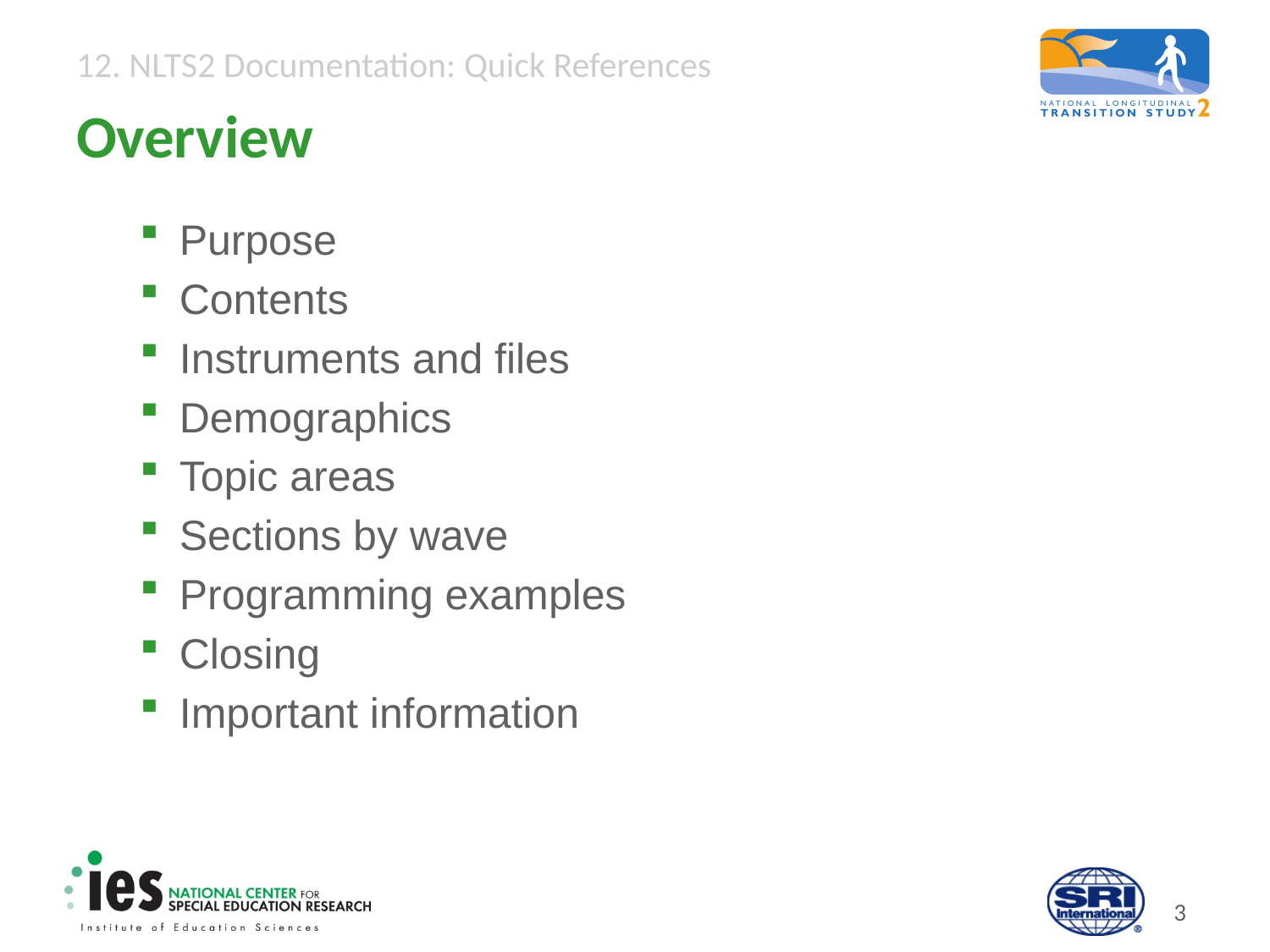

# Overview
Purpose
Contents
Instruments and files
Demographics
Topic areas
Sections by wave
Programming examples
Closing
Important information
3